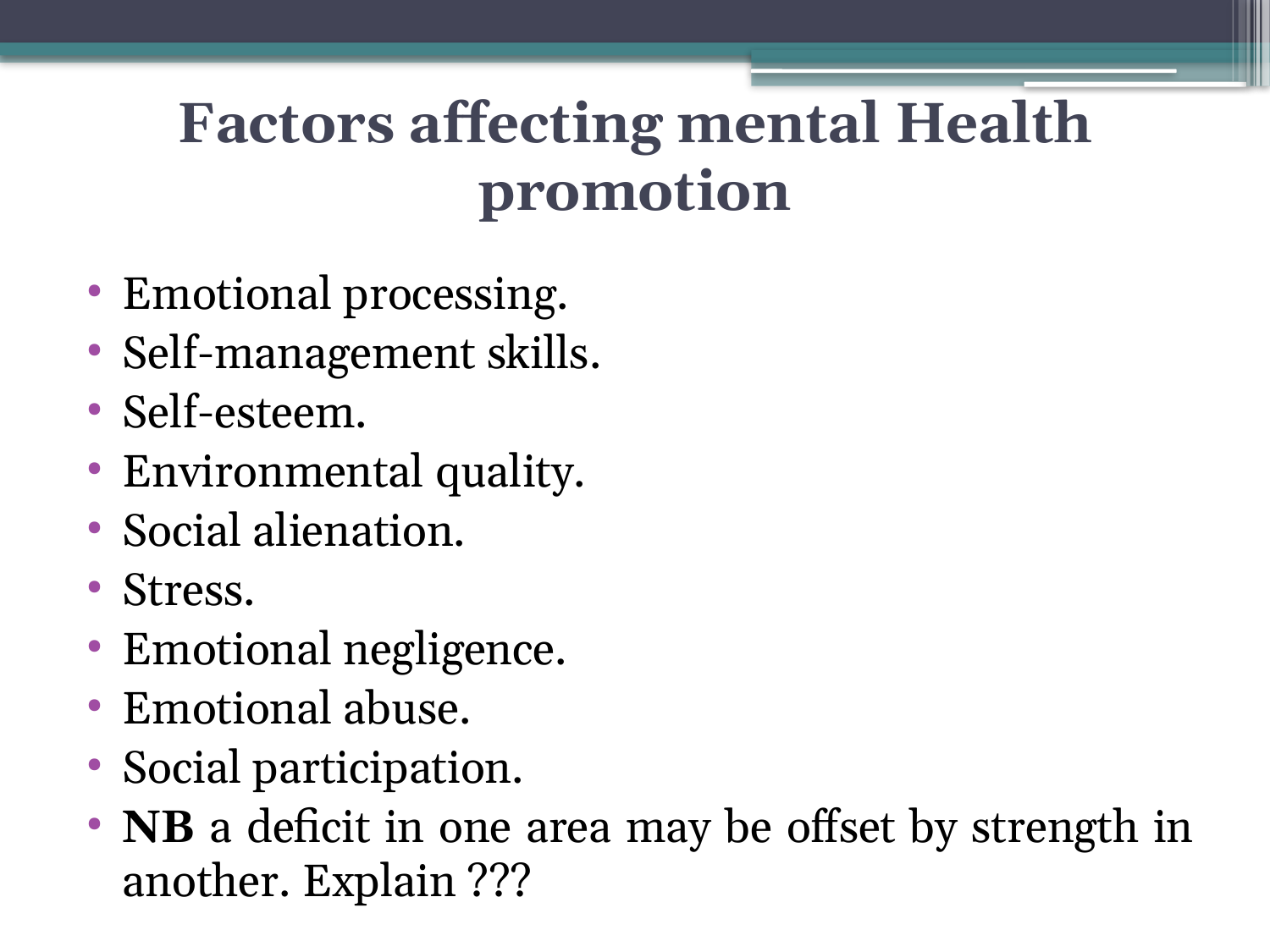

# Factors affecting mental Health promotion
Emotional processing.
Self-management skills.
Self-esteem.
Environmental quality.
Social alienation.
Stress.
Emotional negligence.
Emotional abuse.
Social participation.
NB a deficit in one area may be offset by strength in another. Explain ???